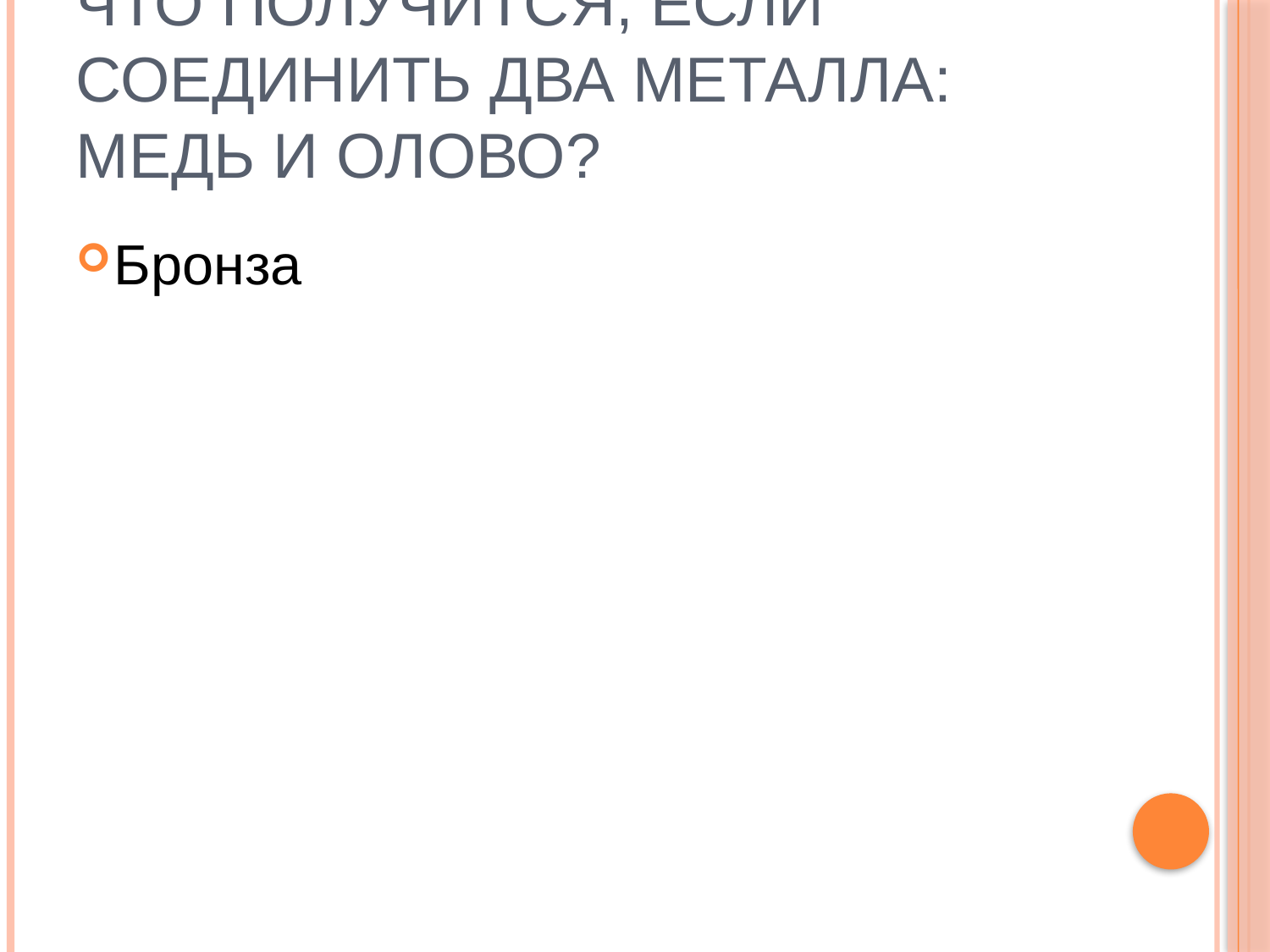

# Что получится, если соединить два металла: медь и олово?
Бронза